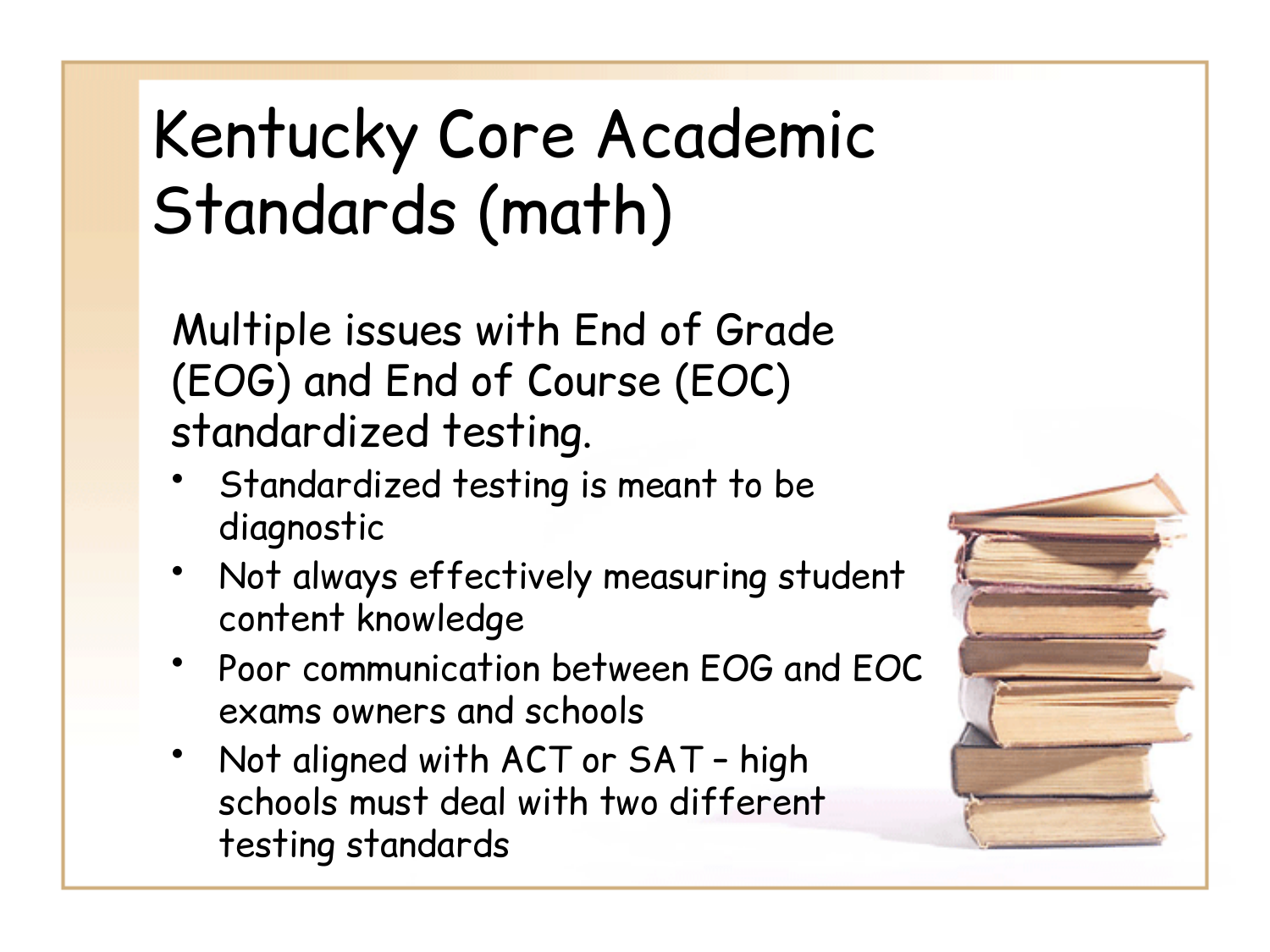

# Kentucky Core Academic Standards (math)
Multiple issues with End of Grade (EOG) and End of Course (EOC) standardized testing.
Standardized testing is meant to be diagnostic
Not always effectively measuring student content knowledge
Poor communication between EOG and EOC exams owners and schools
Not aligned with ACT or SAT – high schools must deal with two different testing standards